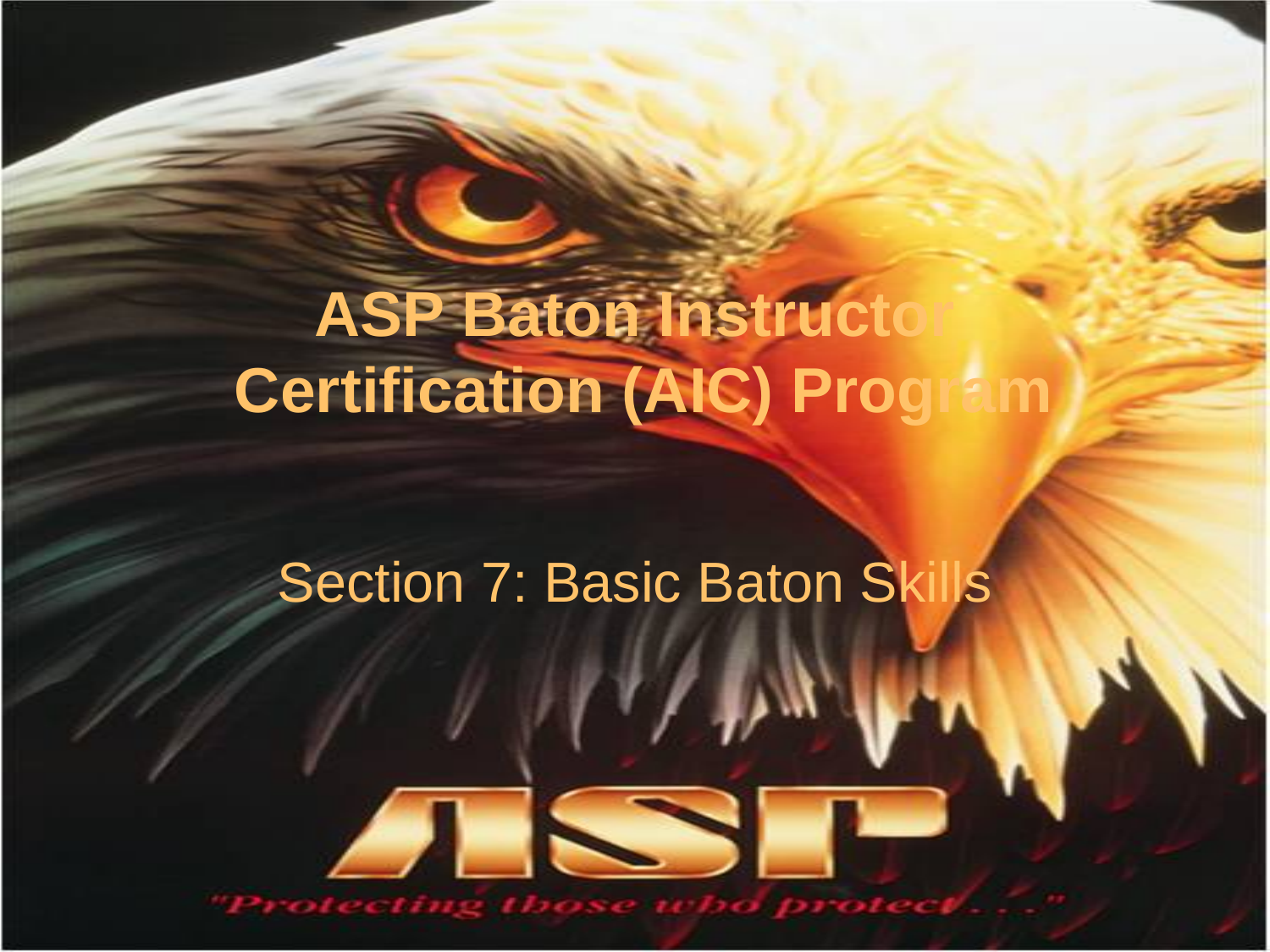

# ASP Baton Instructor Certification (AIC) Program
Section 7: Basic Baton Skills